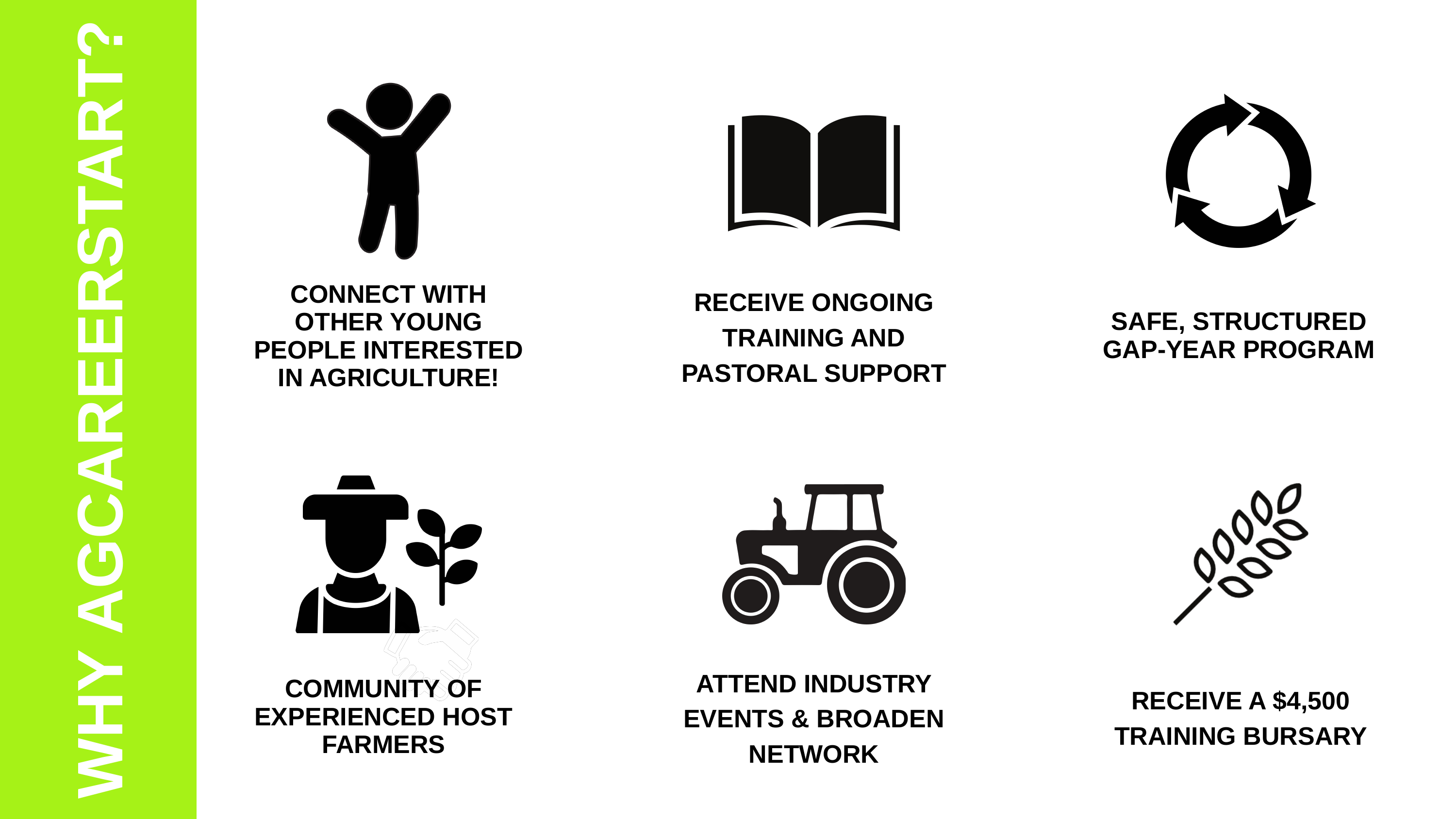

WHY AGCAREERSTART?
CONNECT WITH OTHER YOUNG PEOPLE INTERESTED IN AGRICULTURE!
RECEIVE ONGOING TRAINING AND PASTORAL SUPPORT
SAFE, STRUCTURED GAP-YEAR PROGRAM

ATTEND INDUSTRY EVENTS & BROADEN NETWORK
COMMUNITY OF EXPERIENCED HOST FARMERS
RECEIVE A $4,500 TRAINING BURSARY